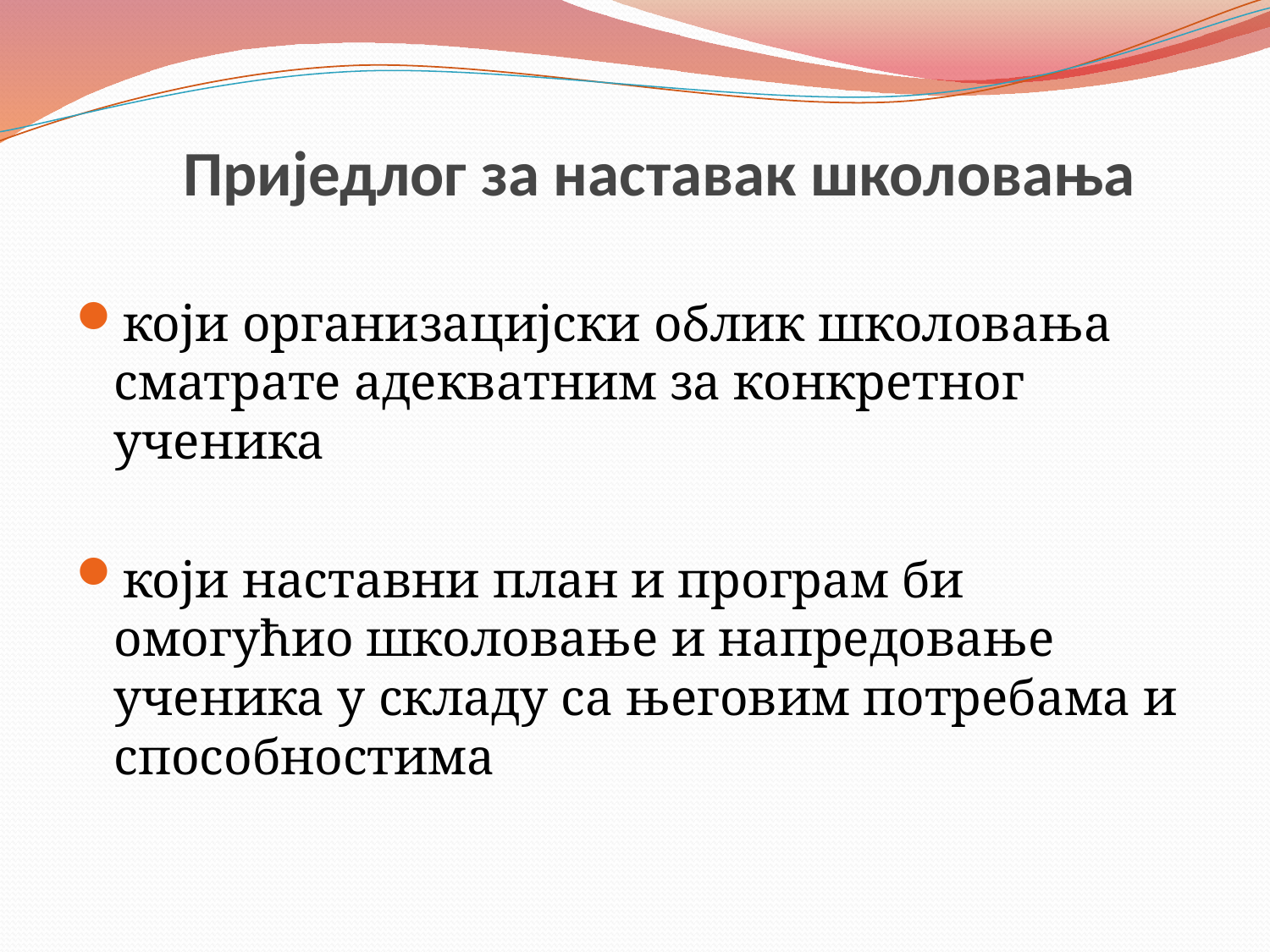

# Приједлог за наставак школовања
који организацијски облик школовања сматрате адекватним за конкретног ученика

који наставни план и програм би омогућио школовање и напредовање ученика у складу са његовим потребама и способностима